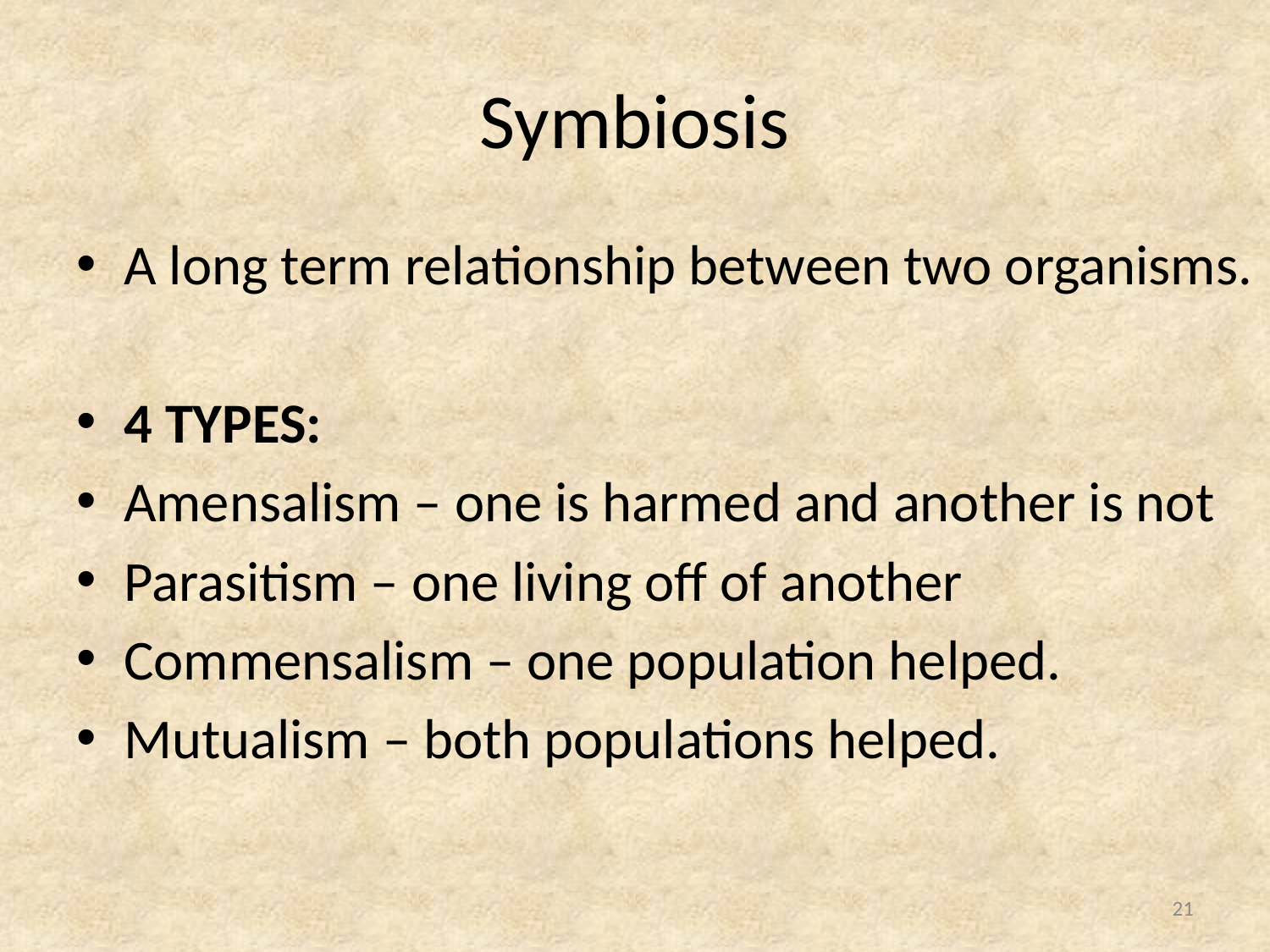

# Symbiosis
A long term relationship between two organisms.

4 TYPES:
Amensalism – one is harmed and another is not
Parasitism – one living off of another
Commensalism – one population helped.
Mutualism – both populations helped.
21